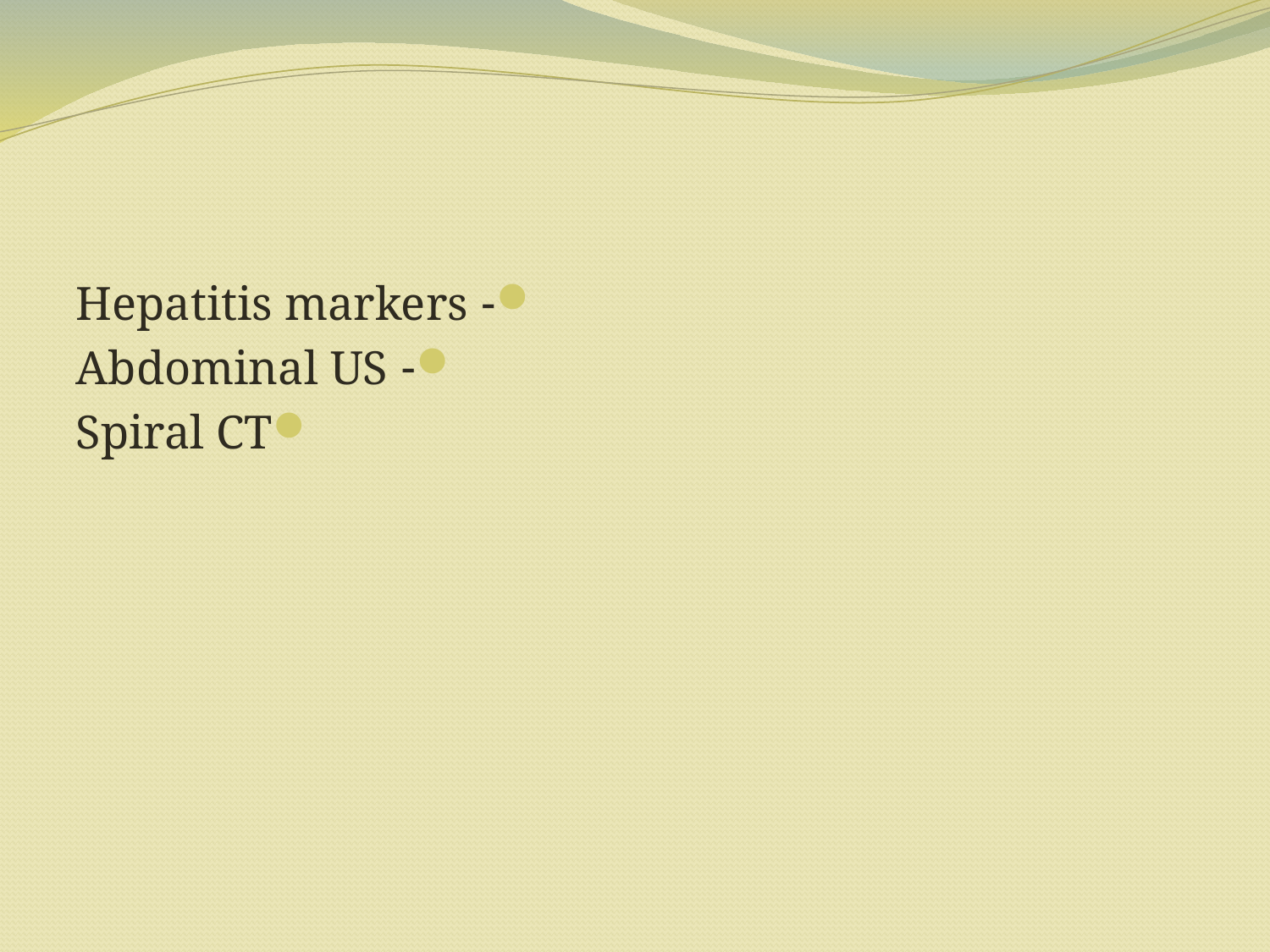

#
- Hepatitis markers
- Abdominal US
Spiral CT